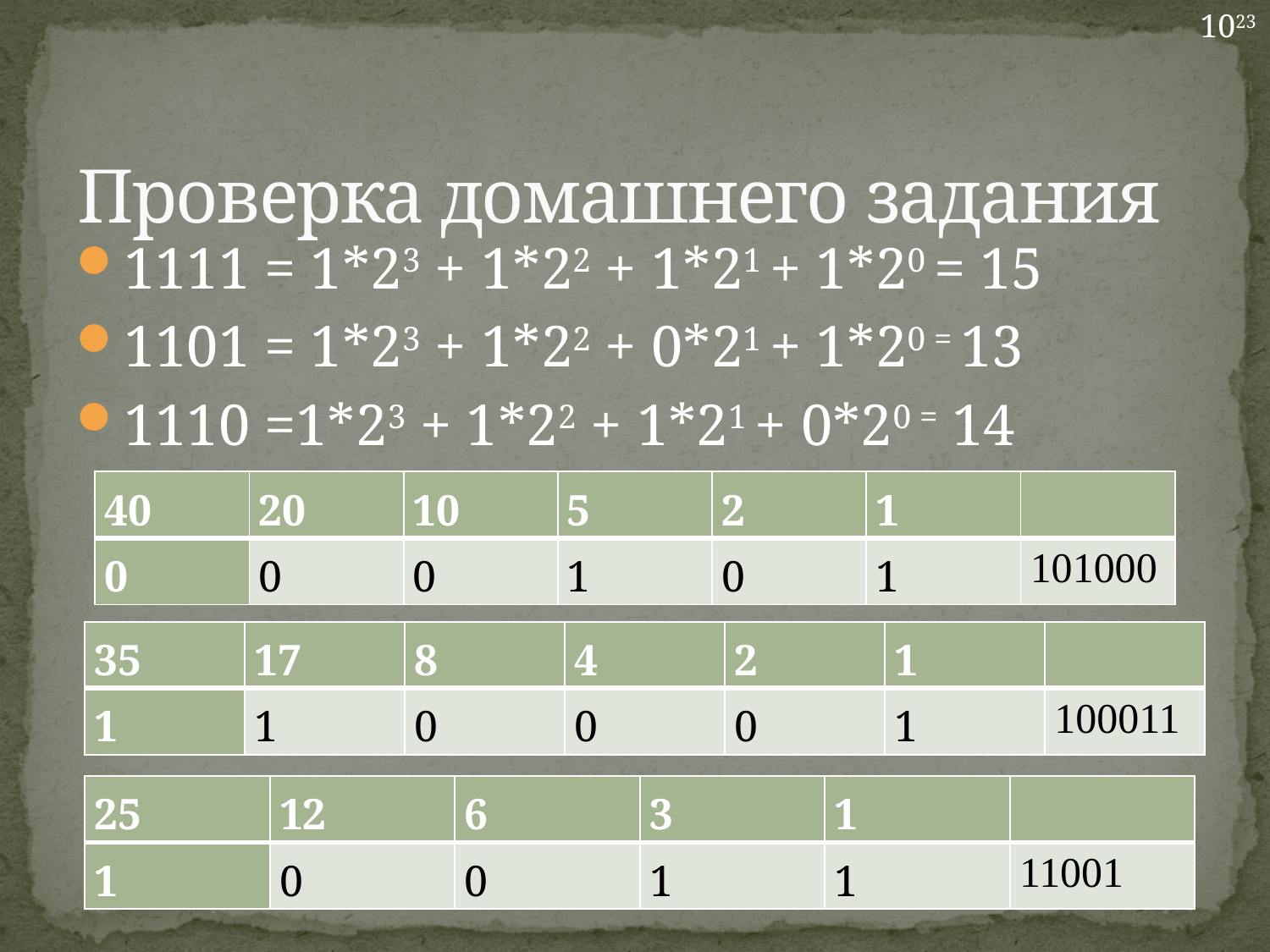

1023
# Проверка домашнего задания
1111 = 1*23 + 1*22 + 1*21 + 1*20 = 15
1101 = 1*23 + 1*22 + 0*21 + 1*20 = 13
1110 =1*23 + 1*22 + 1*21 + 0*20 = 14

| 40 | 20 | 10 | 5 | 2 | 1 |  |
| --- | --- | --- | --- | --- | --- | --- |
| 0 | 0 | 0 | 1 | 0 | 1 | 101000 |

| 35 | 17 | 8 | 4 | 2 | 1 |  |
| --- | --- | --- | --- | --- | --- | --- |
| 1 | 1 | 0 | 0 | 0 | 1 | 100011 |
| 25 | 12 | 6 | 3 | 1 |  |
| --- | --- | --- | --- | --- | --- |
| 1 | 0 | 0 | 1 | 1 | 11001 |